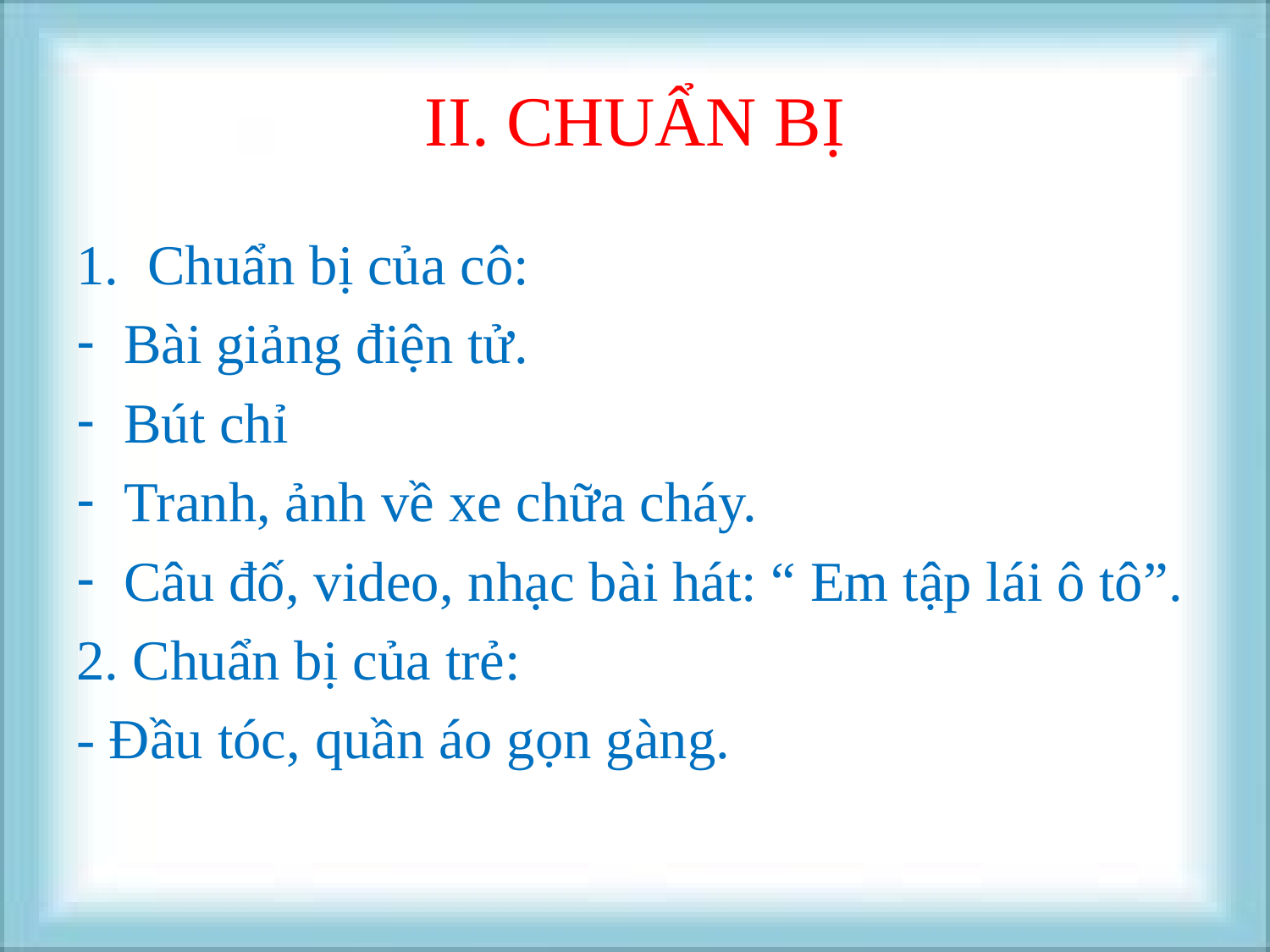

# II. CHUẨN BỊ
Chuẩn bị của cô:
Bài giảng điện tử.
Bút chỉ
Tranh, ảnh về xe chữa cháy.
Câu đố, video, nhạc bài hát: “ Em tập lái ô tô”.
2. Chuẩn bị của trẻ:
- Đầu tóc, quần áo gọn gàng.